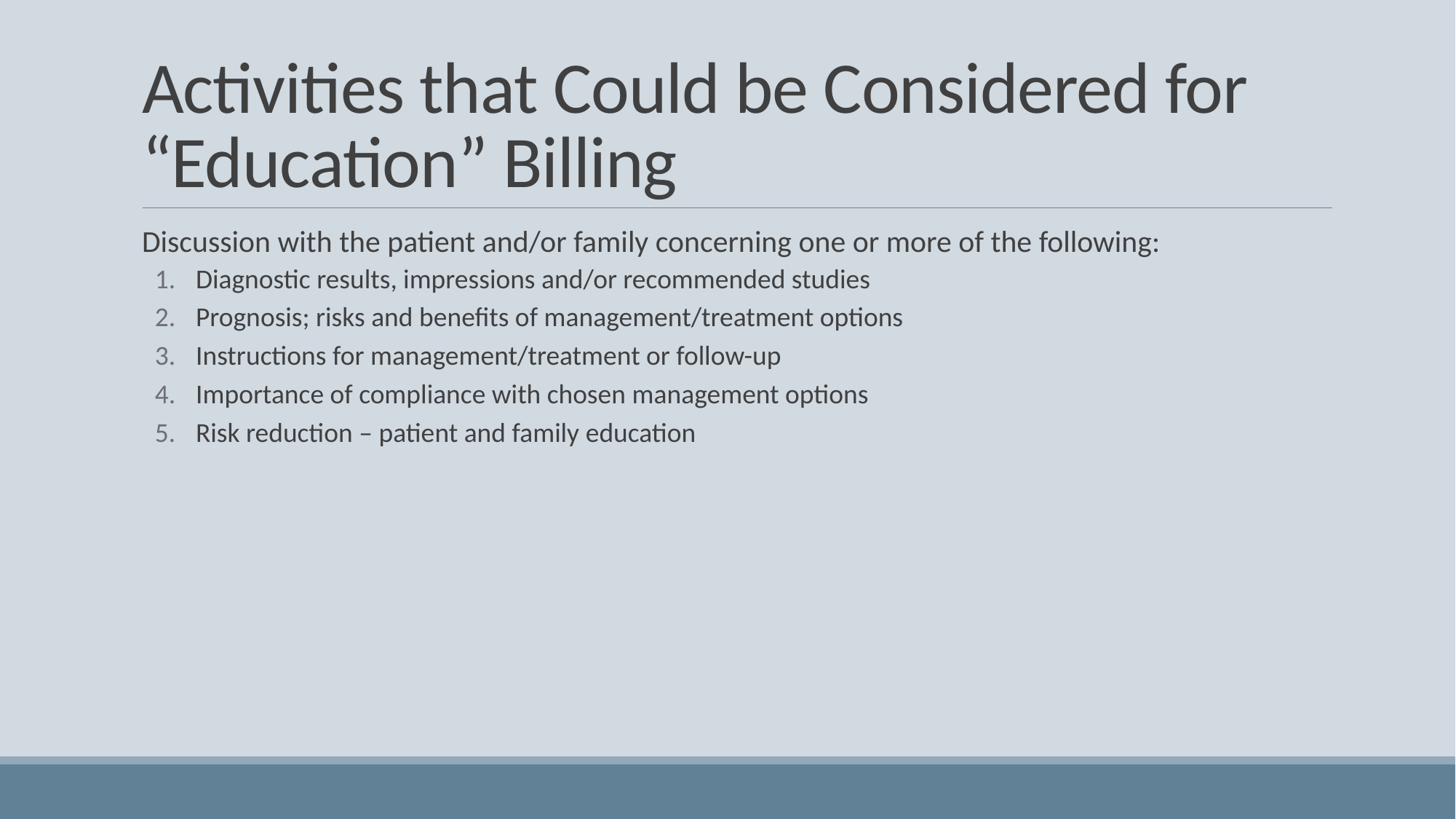

# Activities that Could be Considered for “Education” Billing
Discussion with the patient and/or family concerning one or more of the following:
Diagnostic results, impressions and/or recommended studies
Prognosis; risks and benefits of management/treatment options
Instructions for management/treatment or follow-up
Importance of compliance with chosen management options
Risk reduction – patient and family education